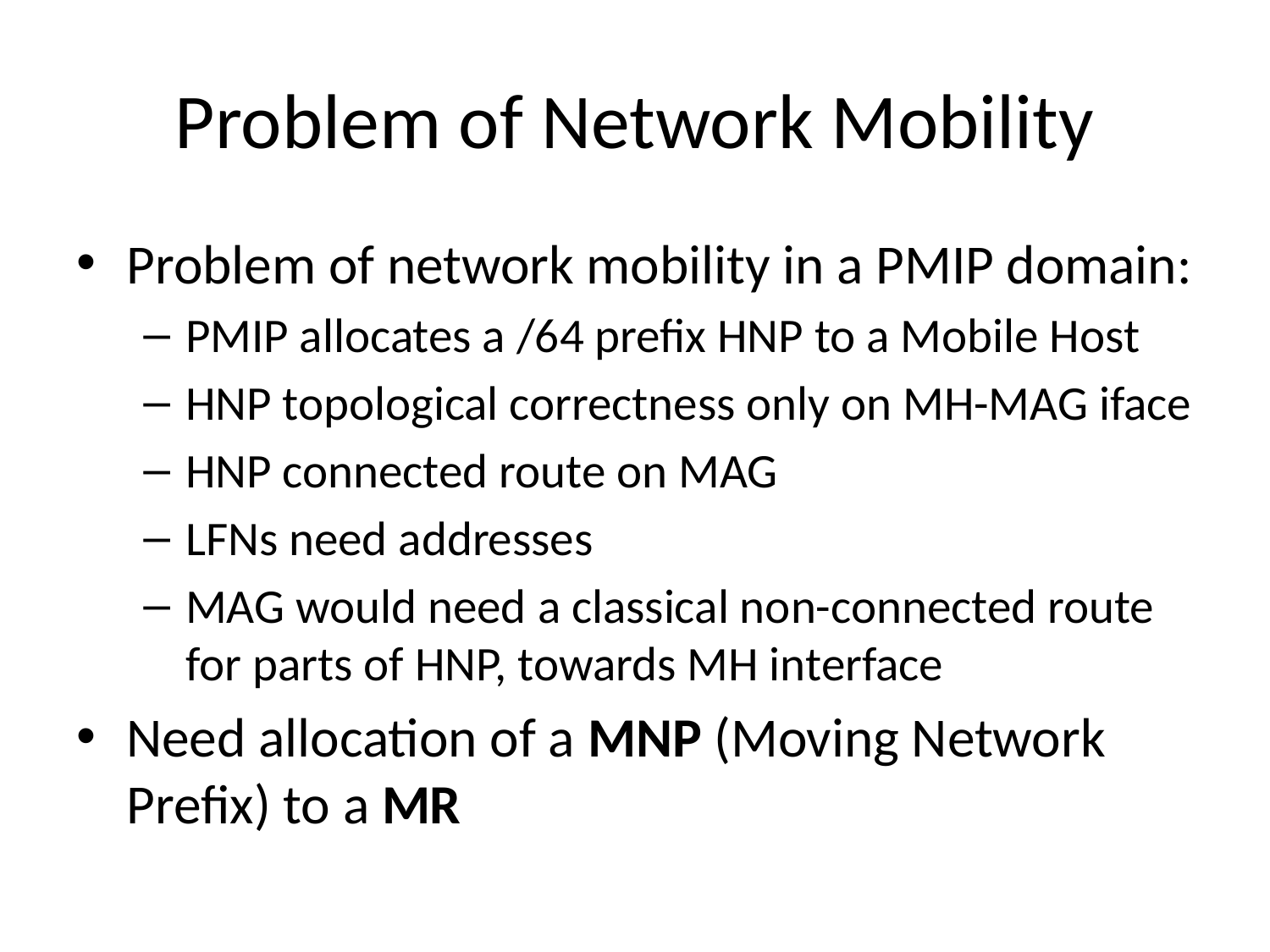

# Problem of Network Mobility
Problem of network mobility in a PMIP domain:
PMIP allocates a /64 prefix HNP to a Mobile Host
HNP topological correctness only on MH-MAG iface
HNP connected route on MAG
LFNs need addresses
MAG would need a classical non-connected route for parts of HNP, towards MH interface
Need allocation of a MNP (Moving Network Prefix) to a MR